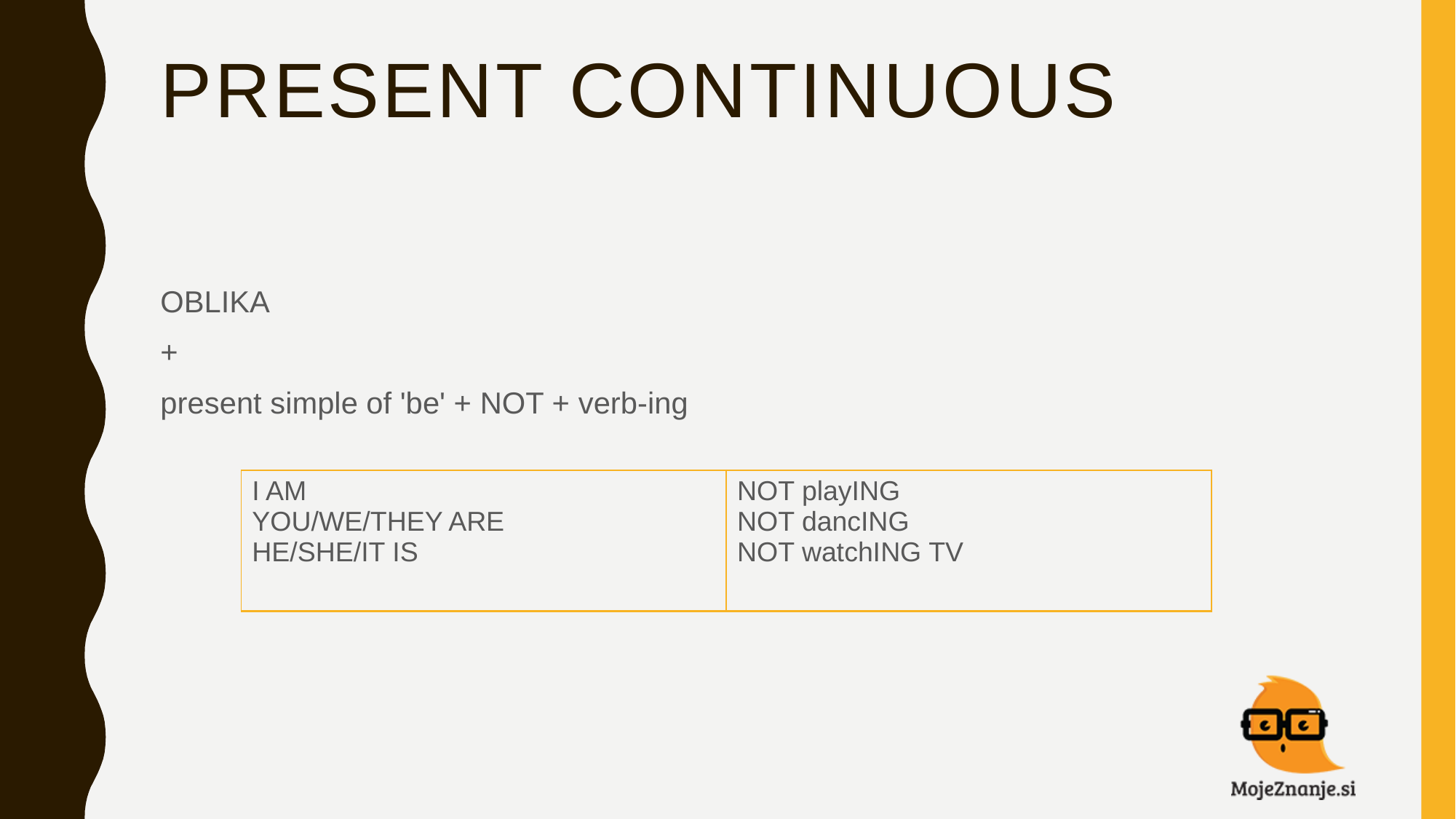

# PRESENT CONTINUOUS
OBLIKA
+
present simple of 'be' + NOT + verb-ing

| I AM YOU/WE/THEY ARE HE/SHE/IT IS | NOT playING NOT dancING NOT watchING TV |
| --- | --- |